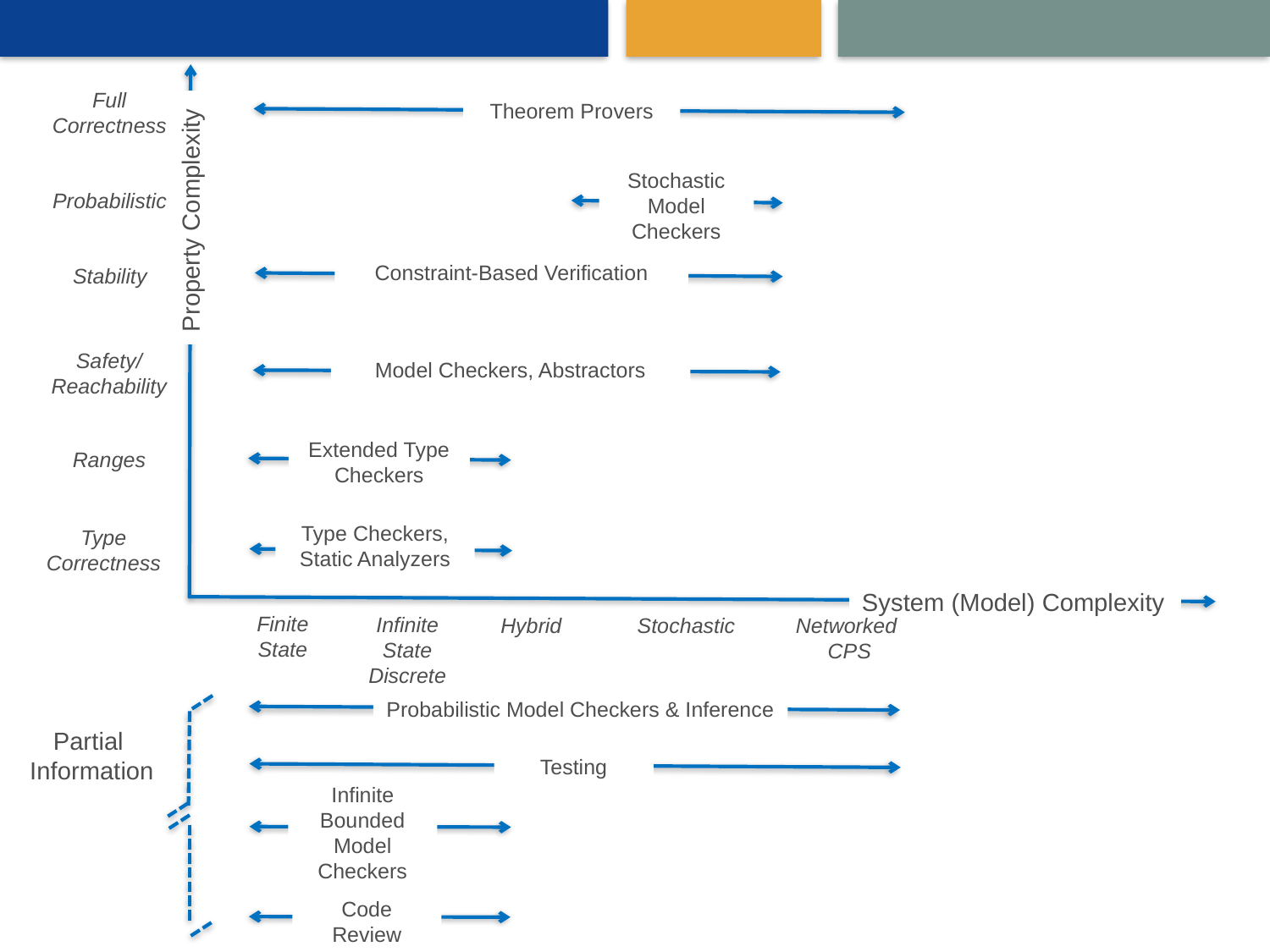

Full Correctness
Theorem Provers
Stochastic Model Checkers
Probabilistic
Property Complexity
Constraint-Based Verification
Stability
Safety/
Reachability
Model Checkers, Abstractors
Extended Type Checkers
Ranges
Type Checkers,
Static Analyzers
Type Correctness
System (Model) Complexity
Finite
State
Infinite
State
Discrete
Networked
CPS
Stochastic
Hybrid
Probabilistic Model Checkers & Inference
Partial
Information
Testing
Infinite Bounded Model Checkers
Code Review